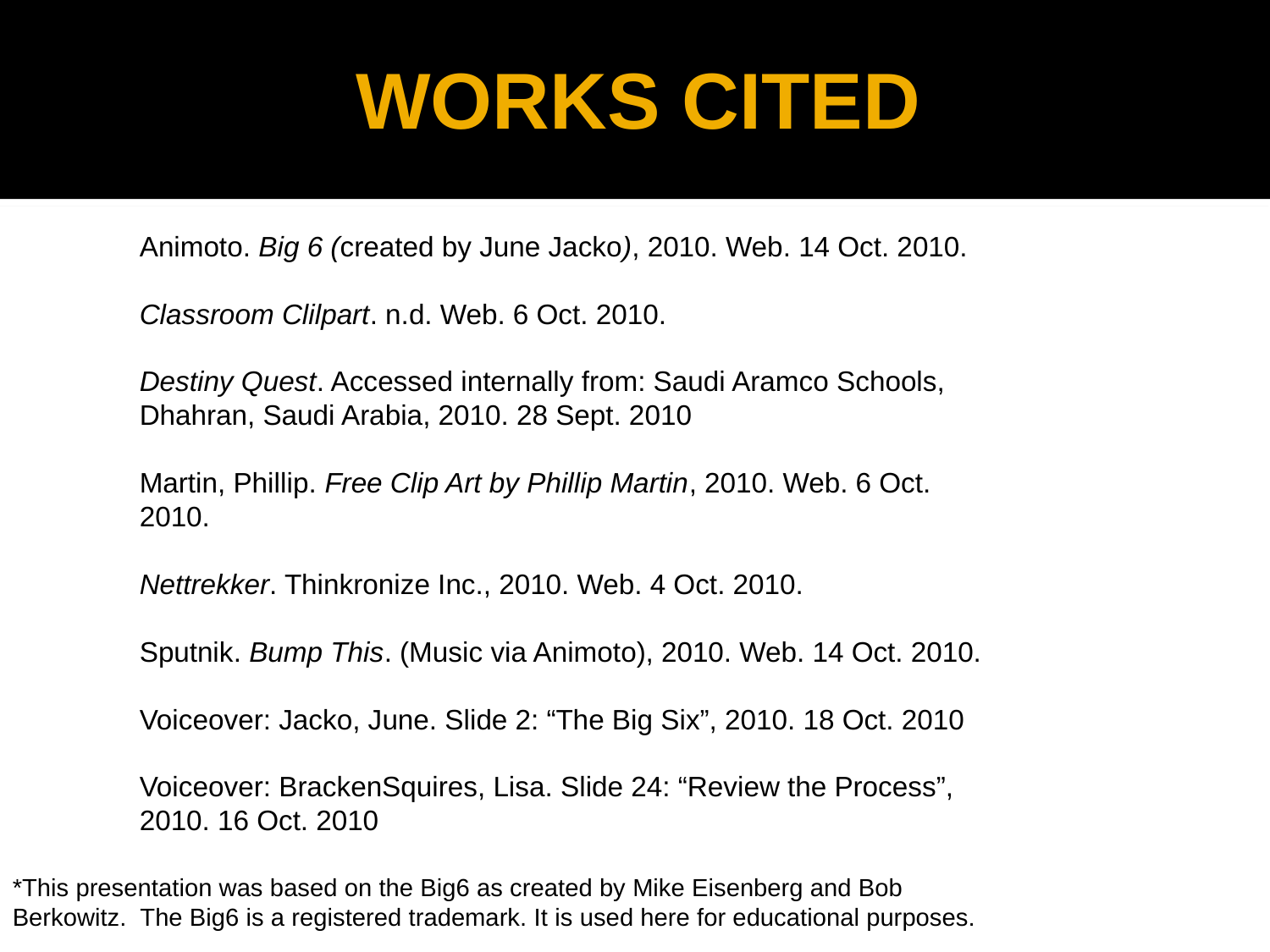

# WORKS CITED
Animoto. Big 6 (created by June Jacko), 2010. Web. 14 Oct. 2010.

Classroom Clilpart. n.d. Web. 6 Oct. 2010.

Destiny Quest. Accessed internally from: Saudi Aramco Schools, Dhahran, Saudi Arabia, 2010. 28 Sept. 2010

Martin, Phillip. Free Clip Art by Phillip Martin, 2010. Web. 6 Oct. 2010.

Nettrekker. Thinkronize Inc., 2010. Web. 4 Oct. 2010.

Sputnik. Bump This. (Music via Animoto), 2010. Web. 14 Oct. 2010.

Voiceover: Jacko, June. Slide 2: “The Big Six”, 2010. 18 Oct. 2010

Voiceover: BrackenSquires, Lisa. Slide 24: “Review the Process”, 2010. 16 Oct. 2010

*This presentation was based on the Big6 as created by Mike Eisenberg and Bob Berkowitz.  The Big6 is a registered trademark. It is used here for educational purposes.